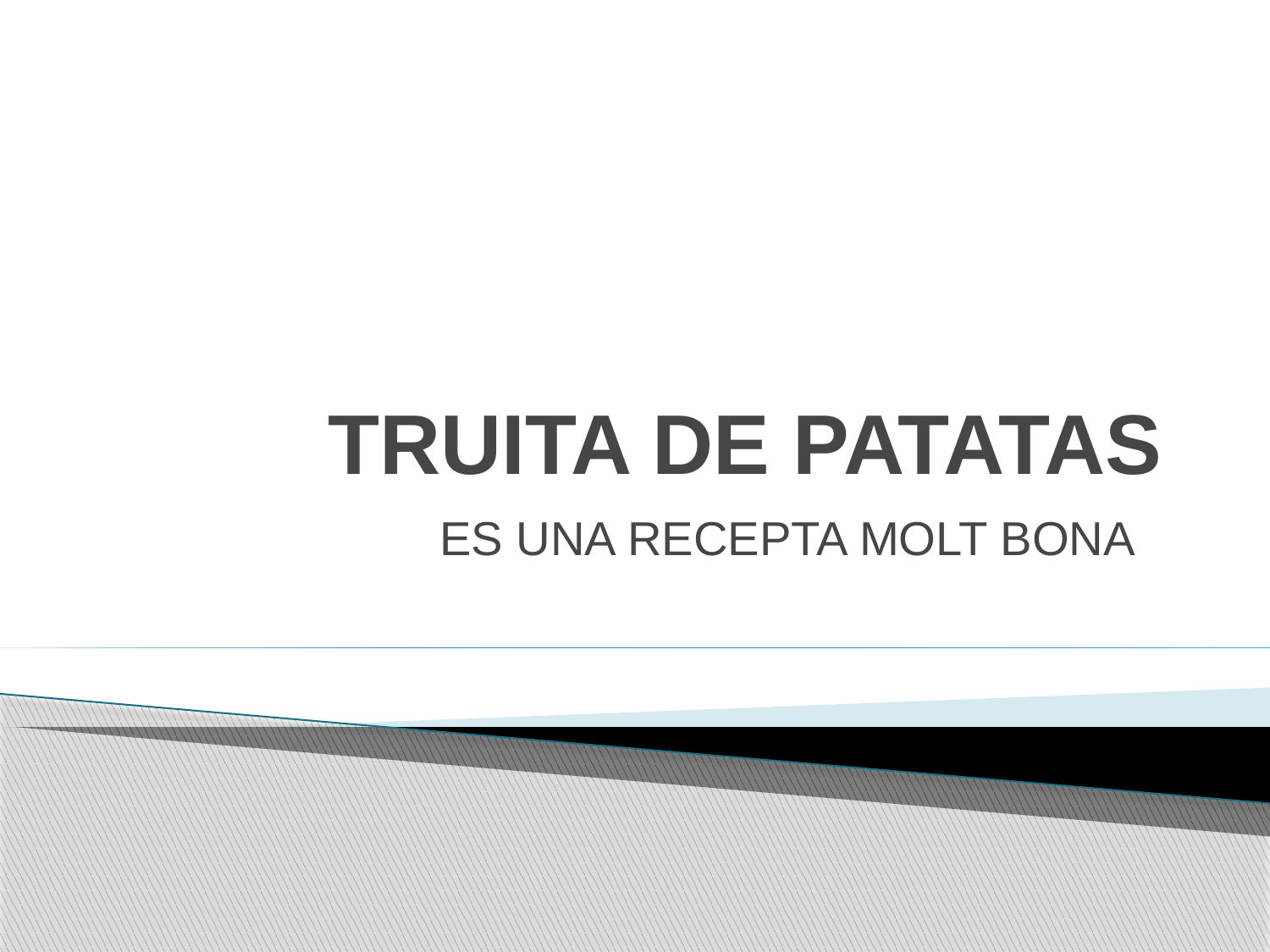

# TRUITA DE PATATAS
ES UNA RECEPTA MOLT BONA